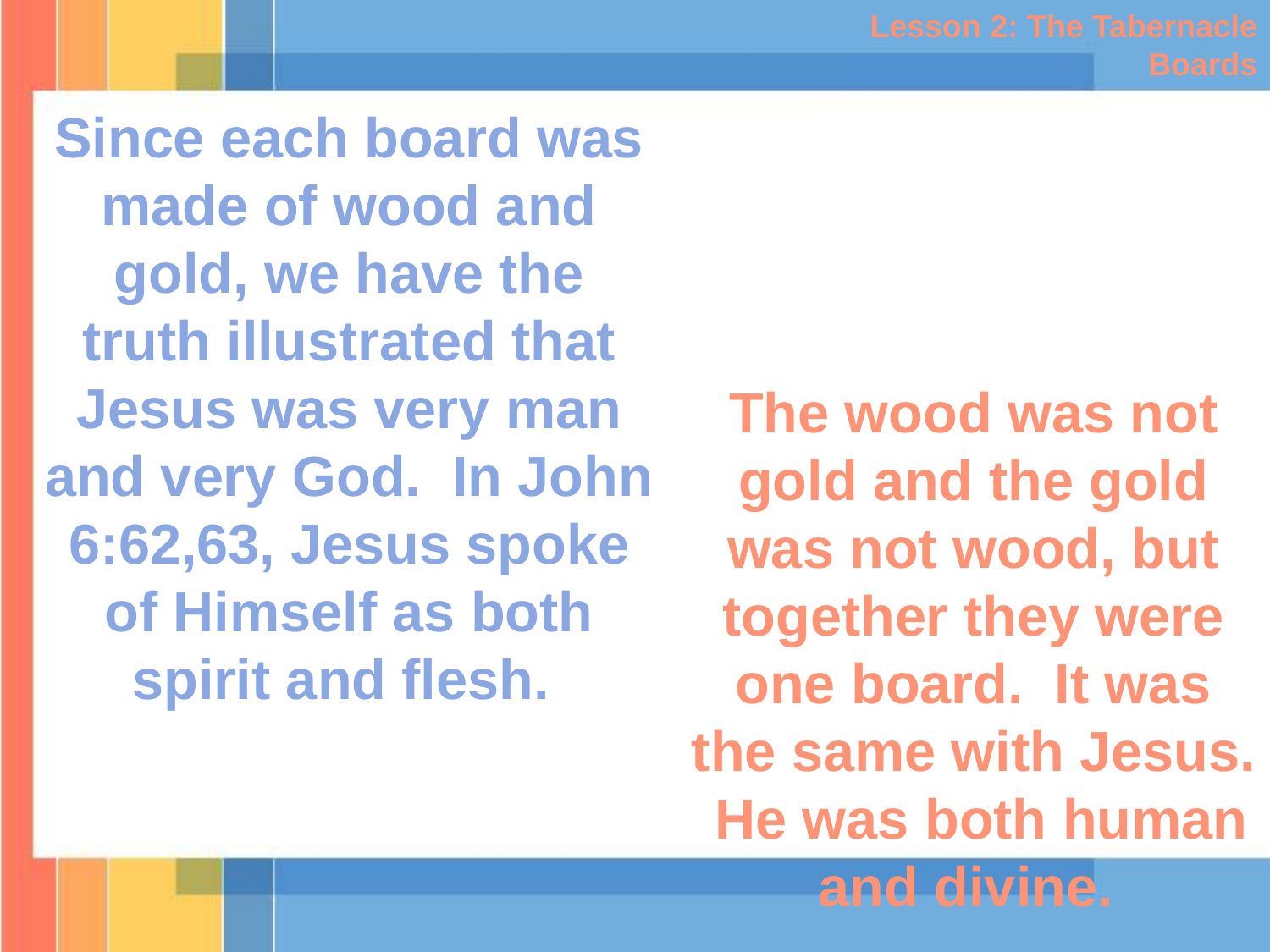

Lesson 2: The Tabernacle Boards
Since each board was made of wood and gold, we have the truth illustrated that Jesus was very man and very God.  In John 6:62,63, Jesus spoke of Himself as both spirit and flesh.
The wood was not gold and the gold was not wood, but together they were one board.  It was the same with Jesus.  He was both human and divine.